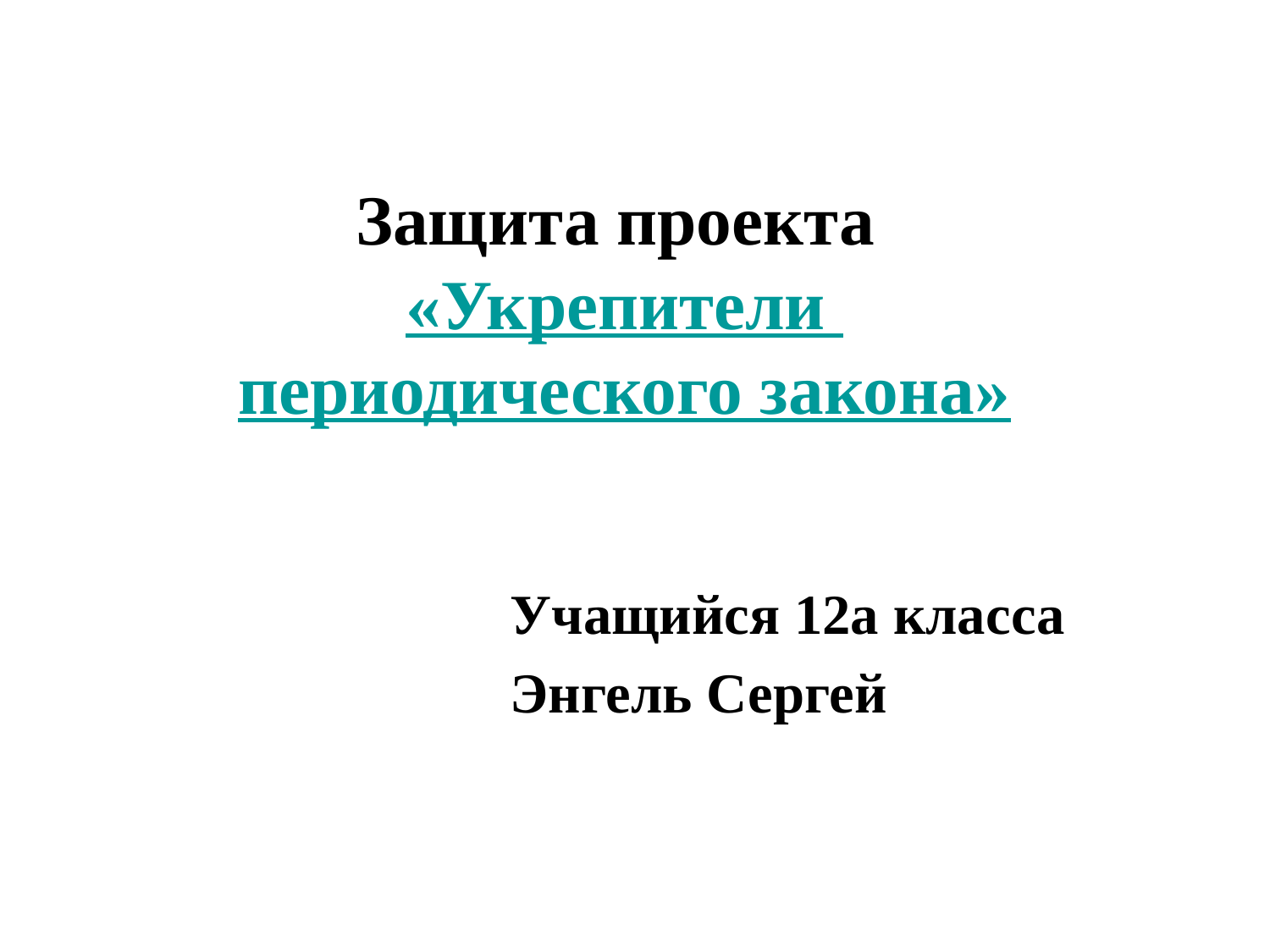

# Защита проекта «Укрепители периодического закона»
Учащийся 12а класса
Энгель Сергей